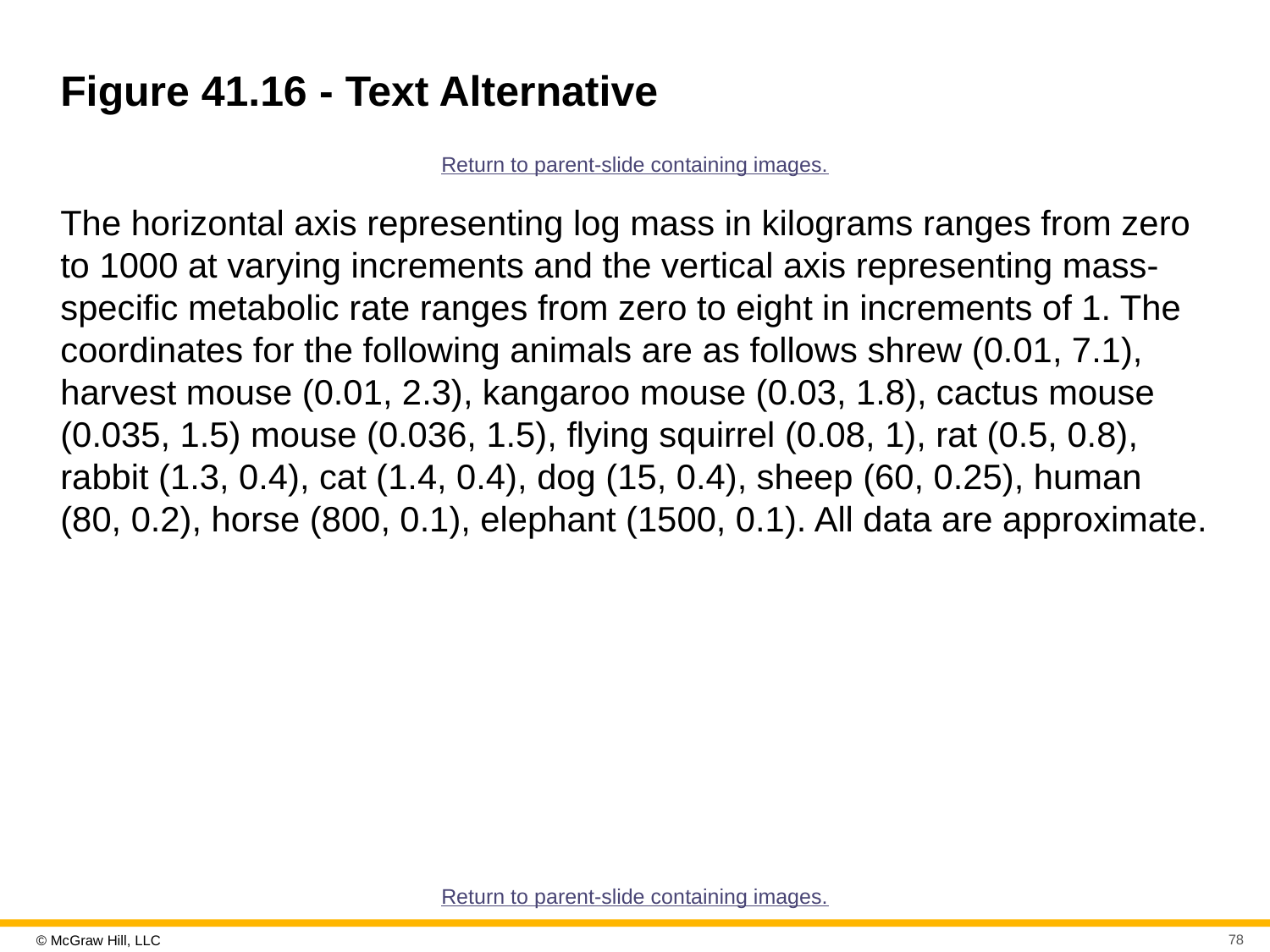

# Figure 41.16 - Text Alternative
Return to parent-slide containing images.
The horizontal axis representing log mass in kilograms ranges from zero to 1000 at varying increments and the vertical axis representing mass-specific metabolic rate ranges from zero to eight in increments of 1. The coordinates for the following animals are as follows shrew (0.01, 7.1), harvest mouse (0.01, 2.3), kangaroo mouse (0.03, 1.8), cactus mouse (0.035, 1.5) mouse (0.036, 1.5), flying squirrel (0.08, 1), rat (0.5, 0.8), rabbit (1.3, 0.4), cat (1.4, 0.4), dog (15, 0.4), sheep (60, 0.25), human (80, 0.2), horse (800, 0.1), elephant (1500, 0.1). All data are approximate.
Return to parent-slide containing images.
78